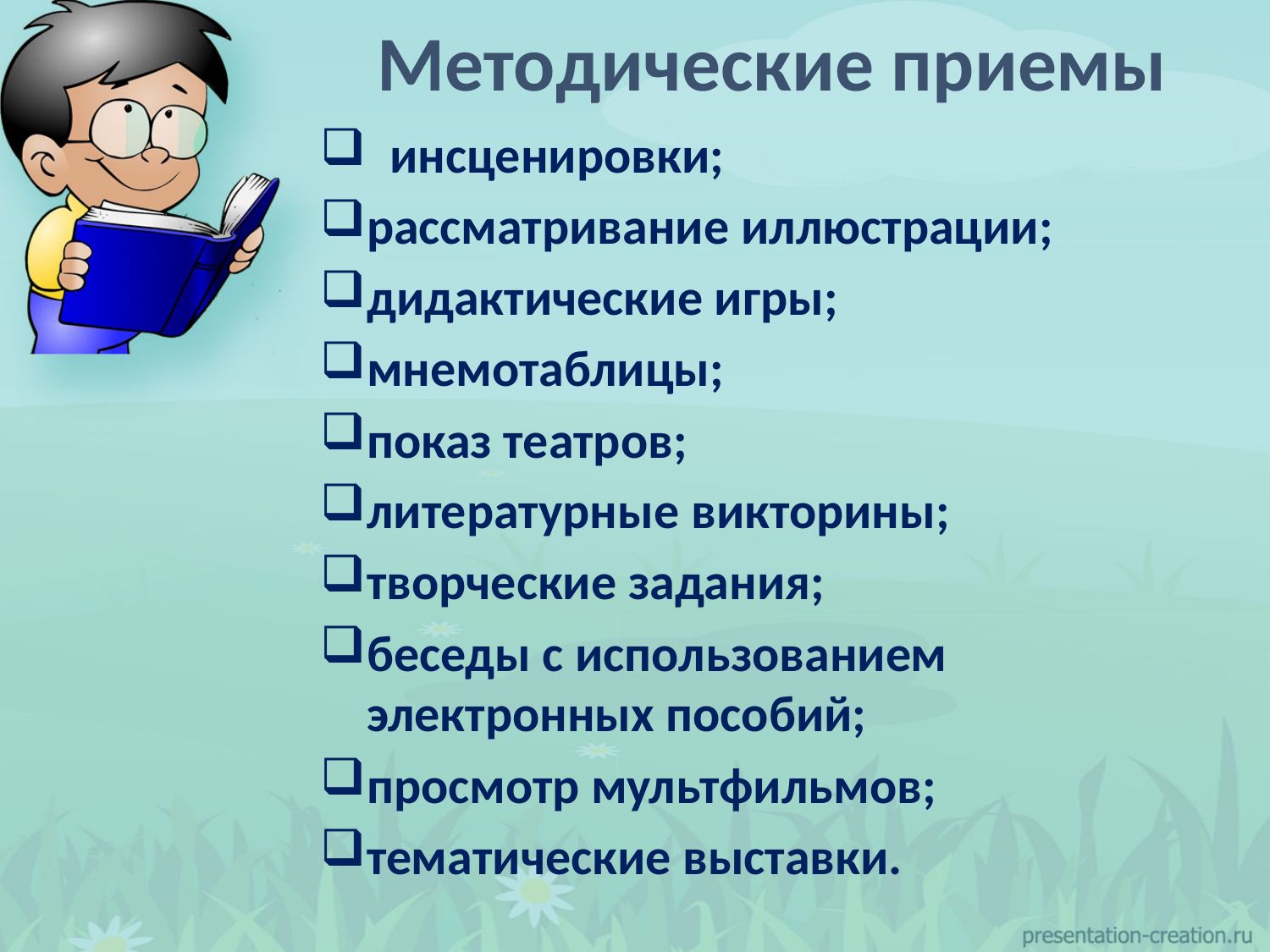

# Методические приемы
инсценировки;
рассматривание иллюстрации;
дидактические игры;
мнемотаблицы;
показ театров;
литературные викторины;
творческие задания;
беседы с использованием электронных пособий;
просмотр мультфильмов;
тематические выставки.